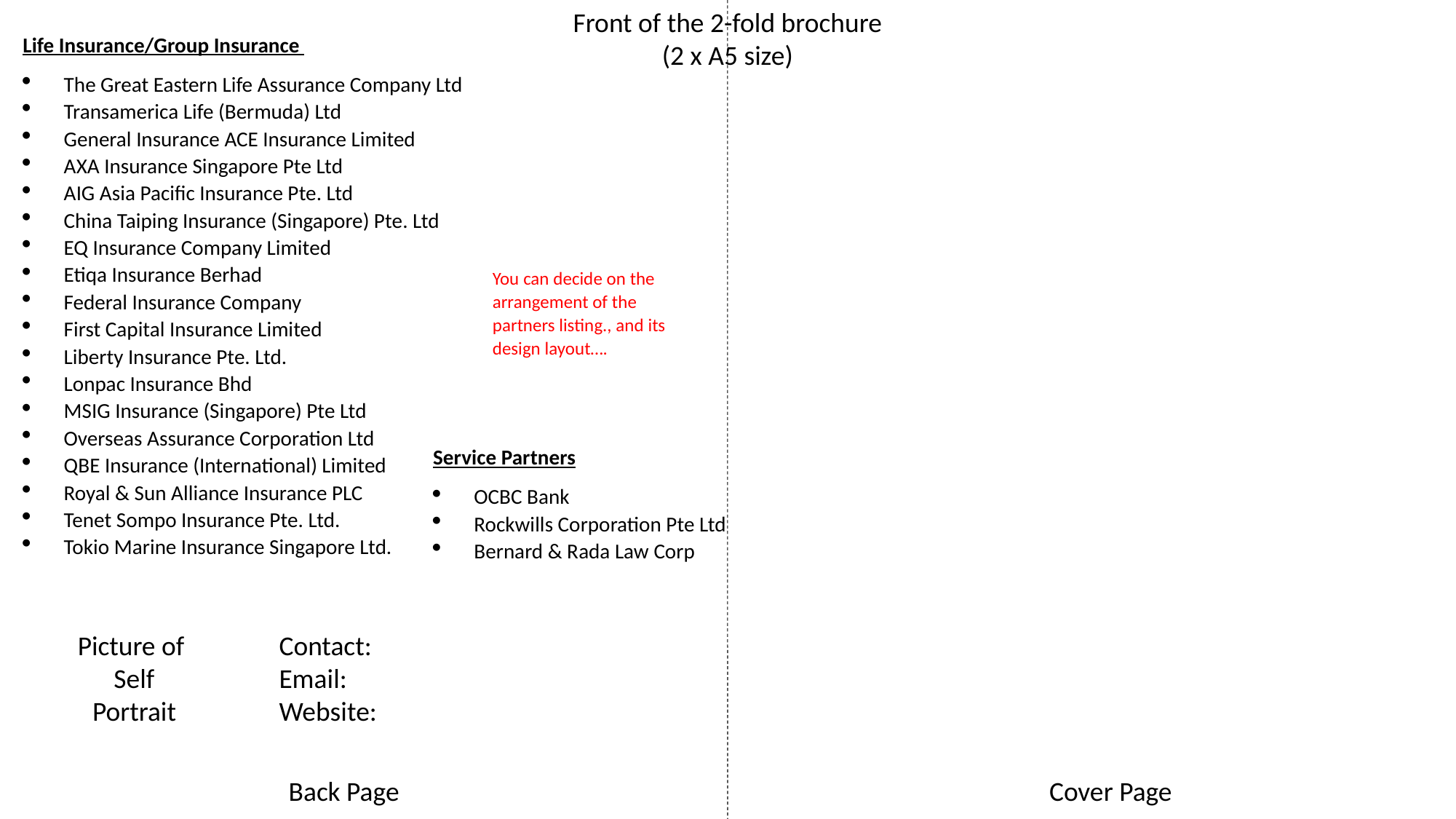

Front of the 2-fold brochure
(2 x A5 size)
Life Insurance/Group Insurance
The Great Eastern Life Assurance Company Ltd
Transamerica Life (Bermuda) Ltd
General Insurance ACE Insurance Limited
AXA Insurance Singapore Pte Ltd
AIG Asia Pacific Insurance Pte. Ltd
China Taiping Insurance (Singapore) Pte. Ltd
EQ Insurance Company Limited
Etiqa Insurance Berhad
Federal Insurance Company
First Capital Insurance Limited
Liberty Insurance Pte. Ltd.
Lonpac Insurance Bhd
MSIG Insurance (Singapore) Pte Ltd
Overseas Assurance Corporation Ltd
QBE Insurance (International) Limited
Royal & Sun Alliance Insurance PLC
Tenet Sompo Insurance Pte. Ltd.
Tokio Marine Insurance Singapore Ltd.
You can decide on the arrangement of the partners listing., and its design layout….

Service Partners
OCBC Bank
Rockwills Corporation Pte Ltd
Bernard & Rada Law Corp
Picture of
Self Portrait
Contact:
Email:
Website:
Back Page
Cover Page